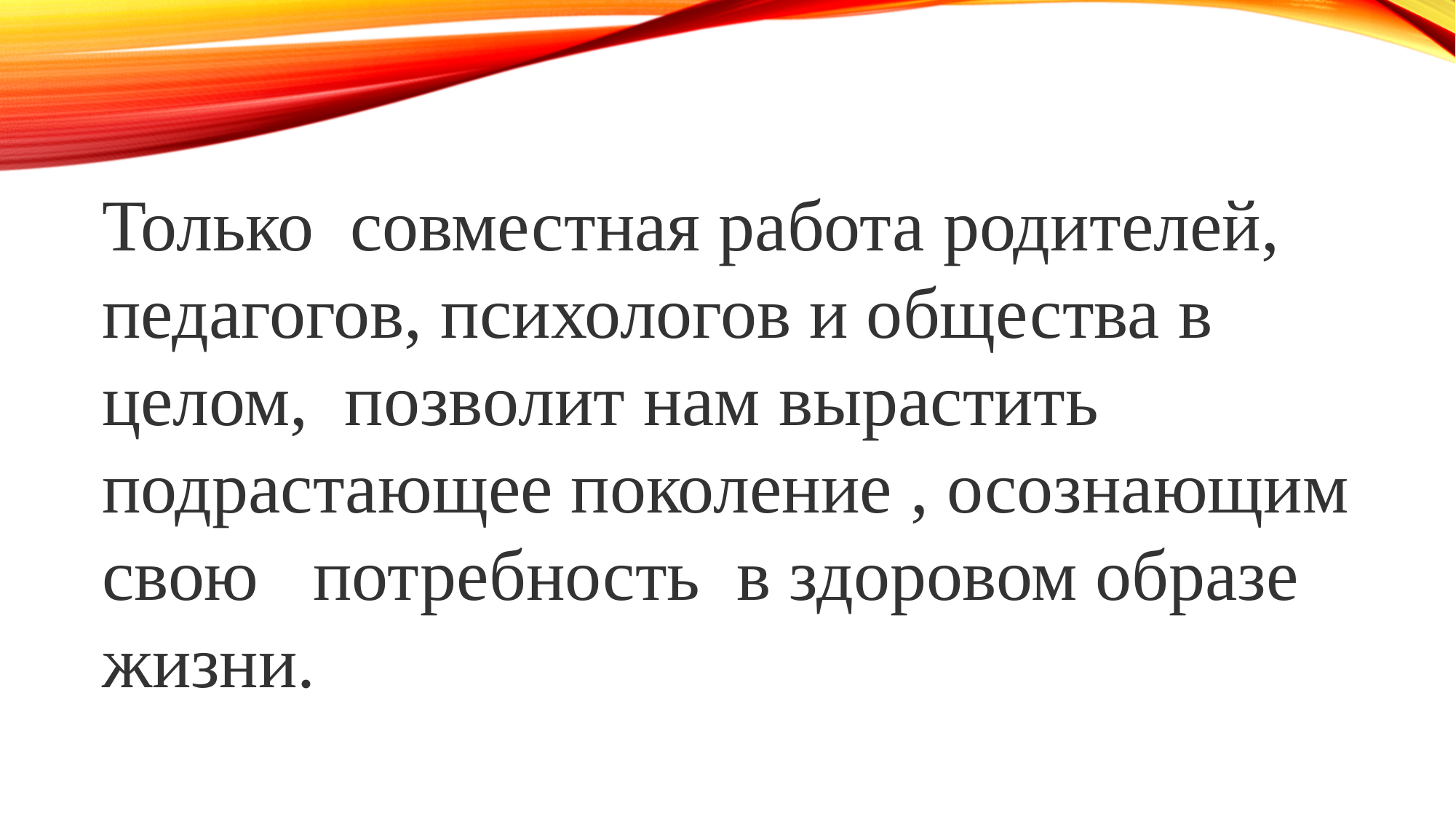

Только  совместная работа родителей, педагогов, психологов и общества в целом,  позволит нам вырастить подрастающее поколение , осознающим свою   потребность  в здоровом образе жизни.